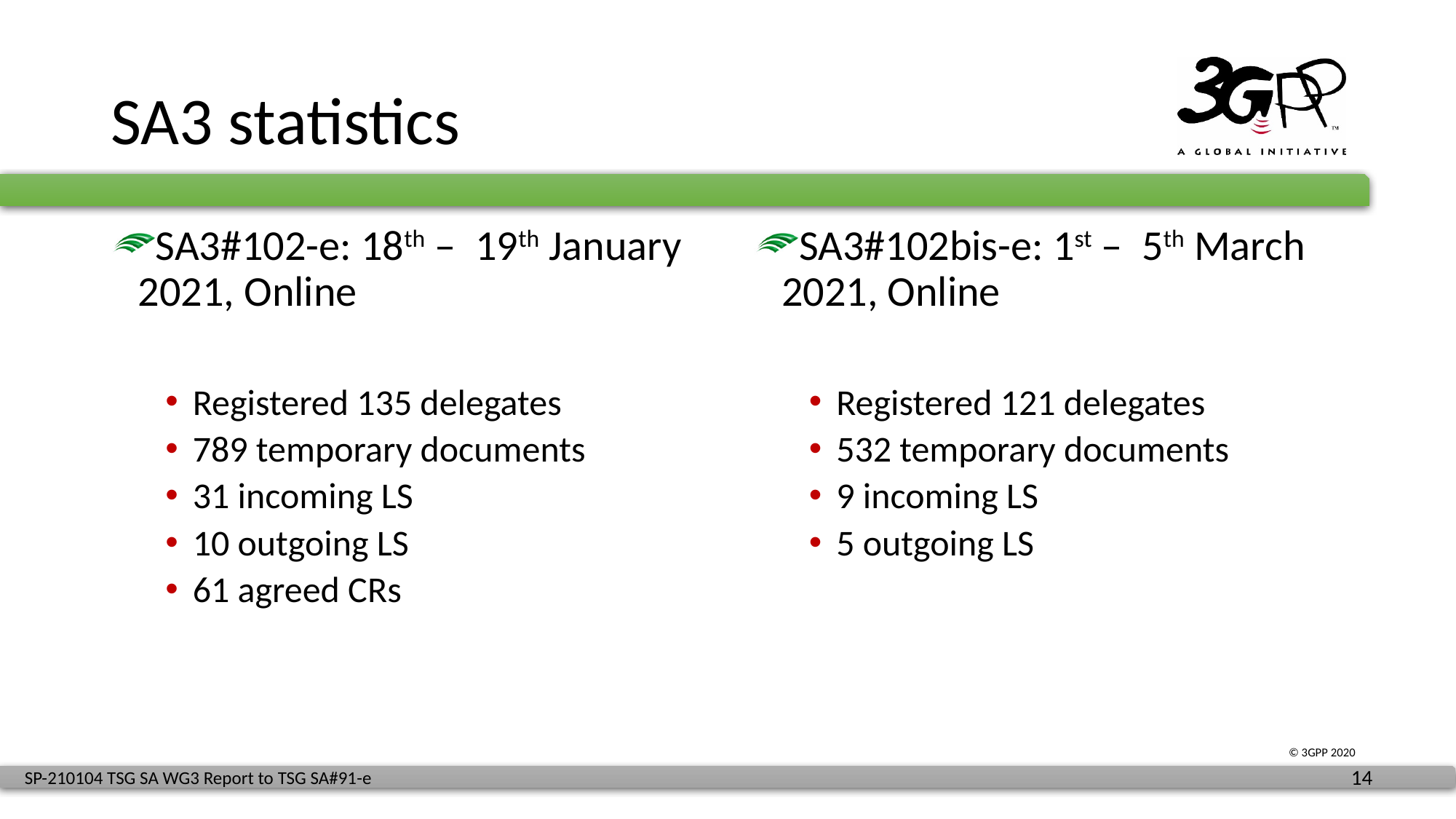

# SA3 statistics
SA3#102-e: 18th –  19th January 2021, Online

Registered 135 delegates
789 temporary documents
31 incoming LS
10 outgoing LS
61 agreed CRs

SA3#102bis-e: 1st –  5th March 2021, Online

Registered 121 delegates
532 temporary documents
9 incoming LS
5 outgoing LS